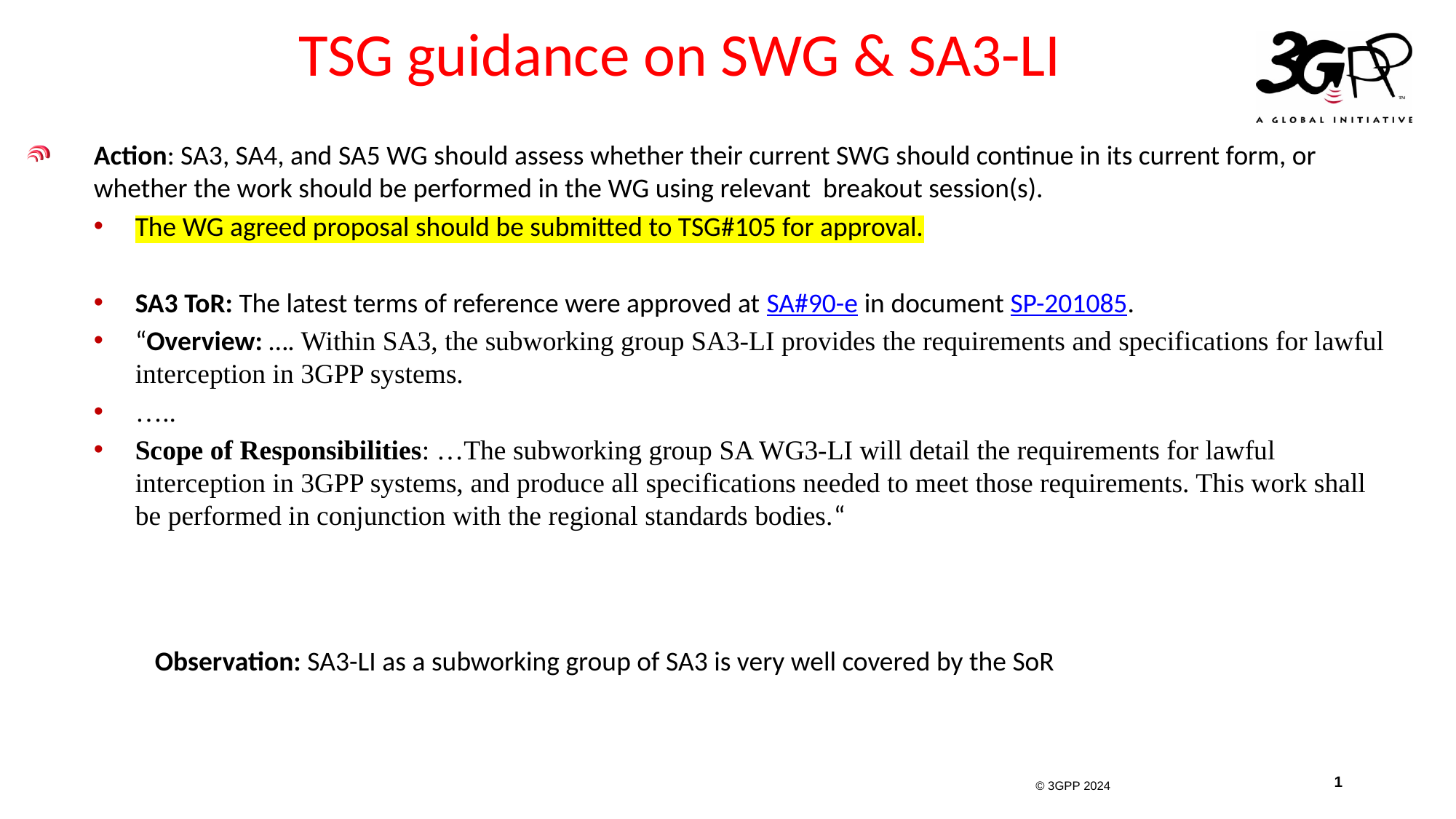

# TSG guidance on SWG & SA3-LI

Action: SA3, SA4, and SA5 WG should assess whether their current SWG should continue in its current form, or whether the work should be performed in the WG using relevant  breakout session(s).
The WG agreed proposal should be submitted to TSG#105 for approval.

SA3 ToR: The latest terms of reference were approved at SA#90-e in document SP-201085.
“Overview: …. Within SA3, the subworking group SA3-LI provides the requirements and specifications for lawful interception in 3GPP systems.
…..
Scope of Responsibilities: …The subworking group SA WG3-LI will detail the requirements for lawful interception in 3GPP systems, and produce all specifications needed to meet those requirements. This work shall be performed in conjunction with the regional standards bodies.“

Observation: SA3-LI as a subworking group of SA3 is very well covered by the SoR